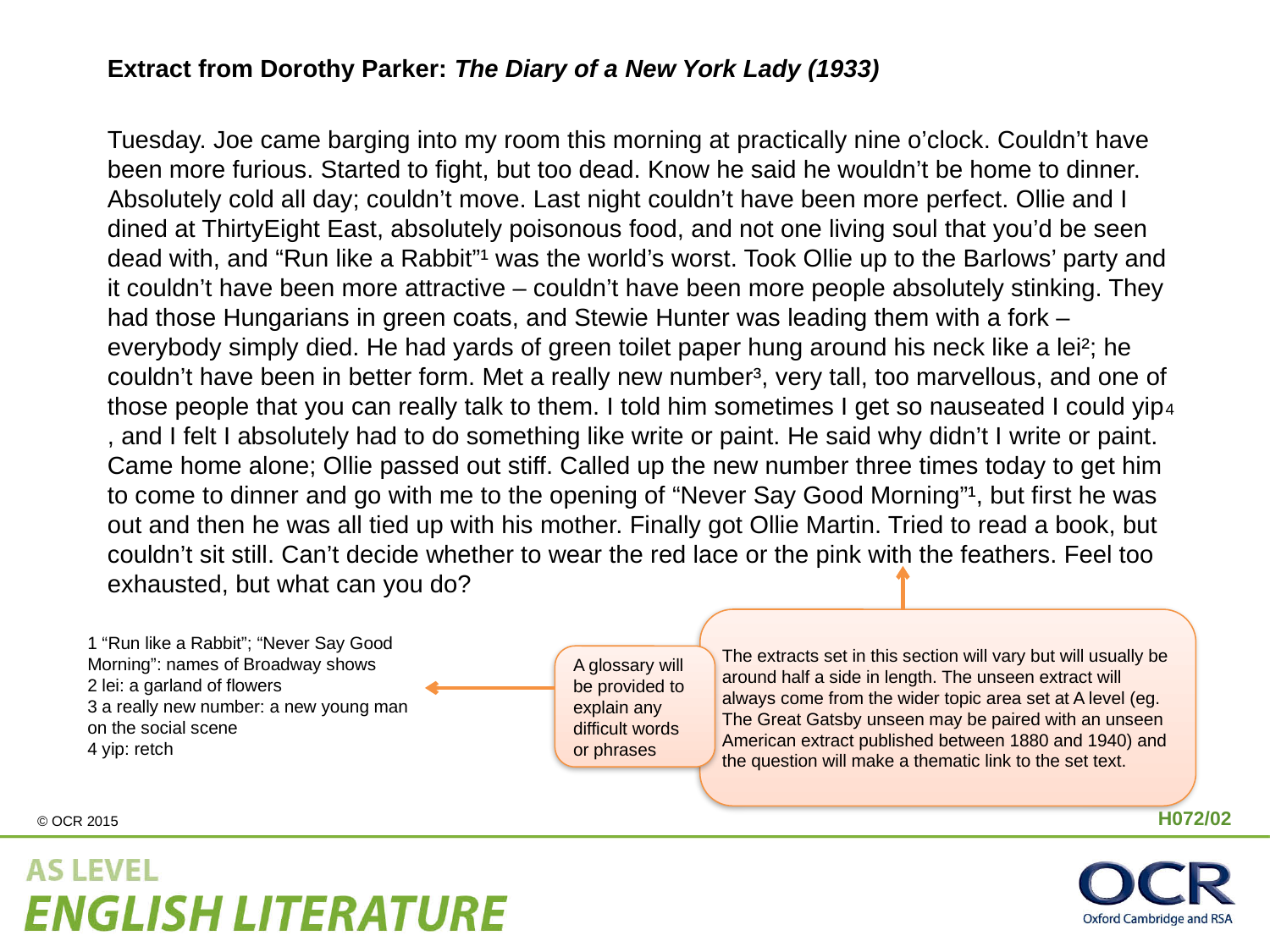

Extract from Dorothy Parker: The Diary of a New York Lady (1933)
Tuesday. Joe came barging into my room this morning at practically nine o’clock. Couldn’t have been more furious. Started to fight, but too dead. Know he said he wouldn’t be home to dinner. Absolutely cold all day; couldn’t move. Last night couldn’t have been more perfect. Ollie and I dined at ThirtyEight East, absolutely poisonous food, and not one living soul that you’d be seen dead with, and “Run like a Rabbit”¹ was the world’s worst. Took Ollie up to the Barlows’ party and it couldn’t have been more attractive – couldn’t have been more people absolutely stinking. They had those Hungarians in green coats, and Stewie Hunter was leading them with a fork – everybody simply died. He had yards of green toilet paper hung around his neck like a lei²; he couldn’t have been in better form. Met a really new number³, very tall, too marvellous, and one of those people that you can really talk to them. I told him sometimes I get so nauseated I could yip4 , and I felt I absolutely had to do something like write or paint. He said why didn’t I write or paint. Came home alone; Ollie passed out stiff. Called up the new number three times today to get him to come to dinner and go with me to the opening of “Never Say Good Morning”¹, but first he was out and then he was all tied up with his mother. Finally got Ollie Martin. Tried to read a book, but couldn’t sit still. Can’t decide whether to wear the red lace or the pink with the feathers. Feel too exhausted, but what can you do?
The extracts set in this section will vary but will usually be around half a side in length. The unseen extract will always come from the wider topic area set at A level (eg. The Great Gatsby unseen may be paired with an unseen American extract published between 1880 and 1940) and the question will make a thematic link to the set text.
1 “Run like a Rabbit”; “Never Say Good Morning”: names of Broadway shows
2 lei: a garland of flowers
3 a really new number: a new young man on the social scene
4 yip: retch
A glossary will be provided to explain any difficult words or phrases